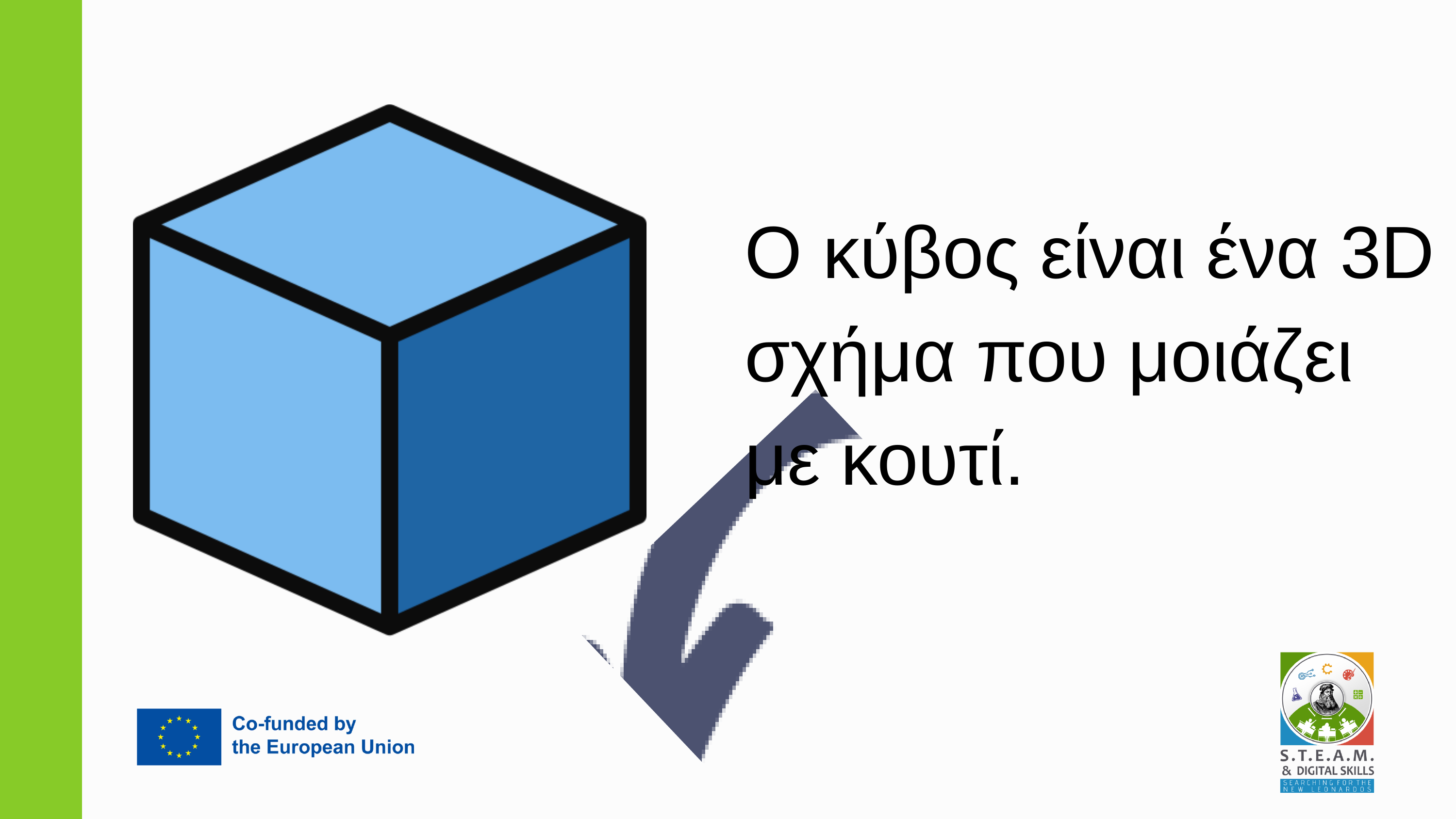

Ο κύβος είναι ένα 3D σχήμα που μοιάζει με κουτί.